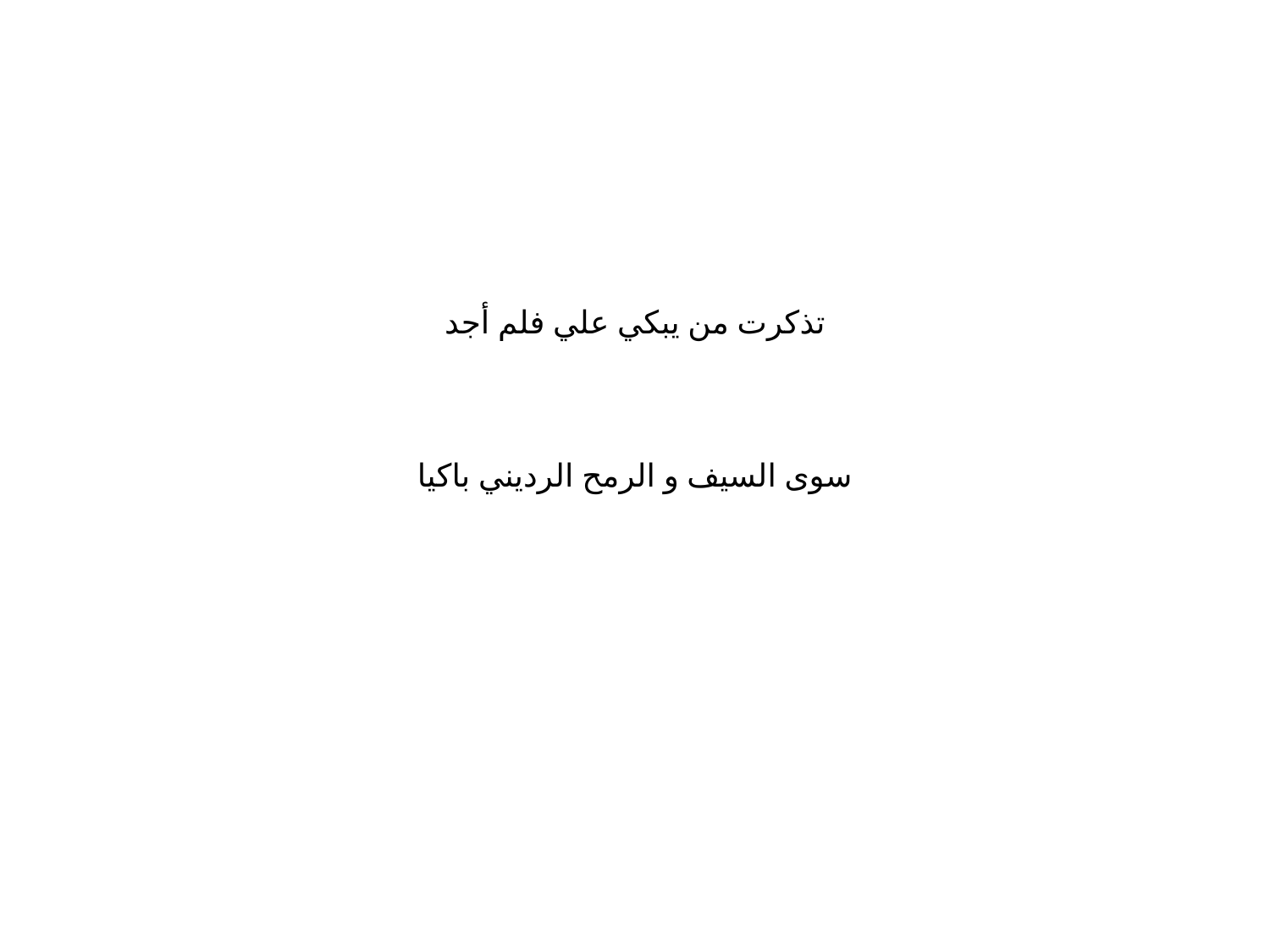

# تذكرت من يبكي علي فلم أجد سوى السيف و الرمح الرديني باكيا